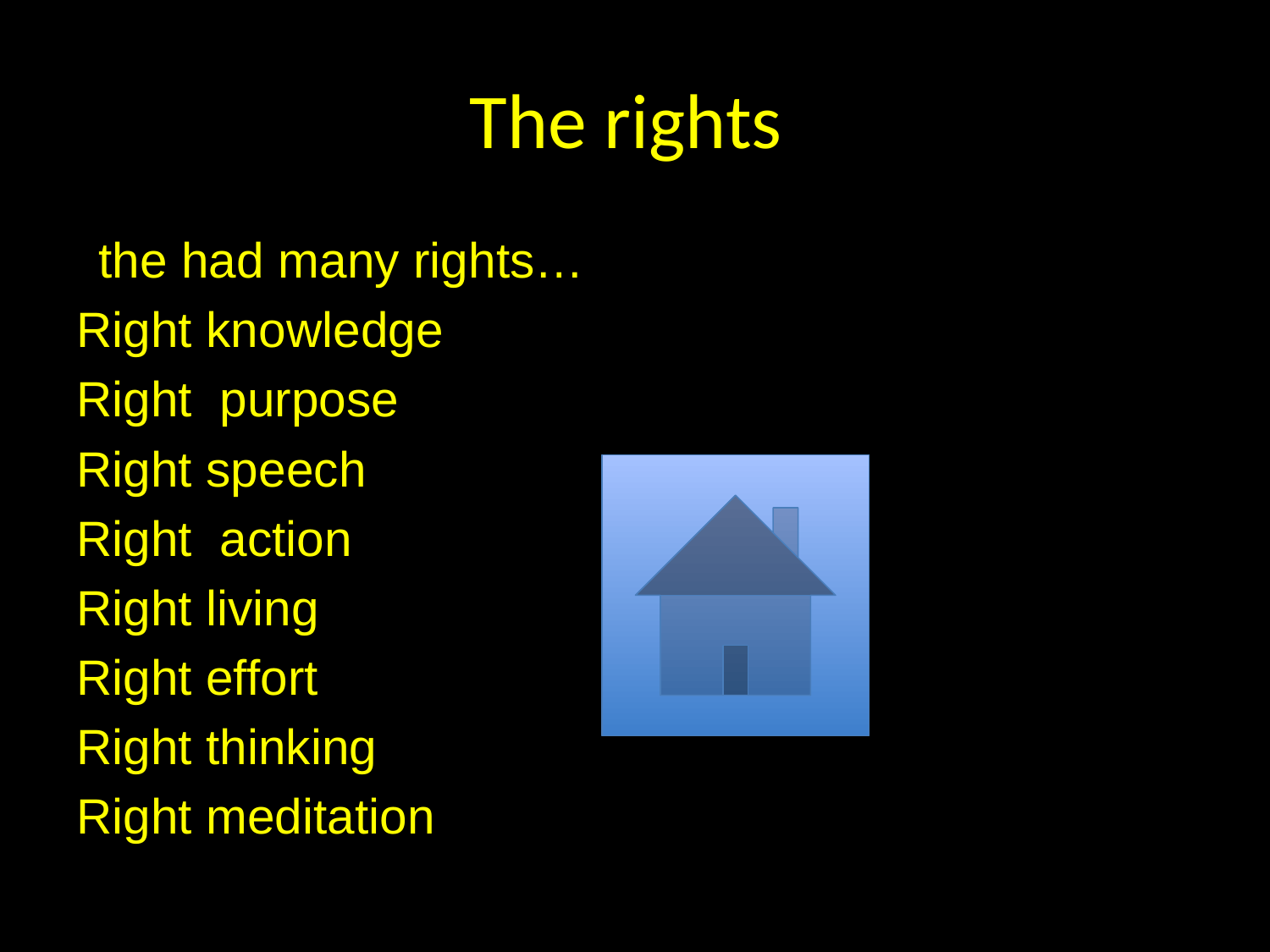

# The rights
  the had many rights…
Right knowledge
Right  purpose
Right speech
Right  action
Right living
Right effort
Right thinking
Right meditation